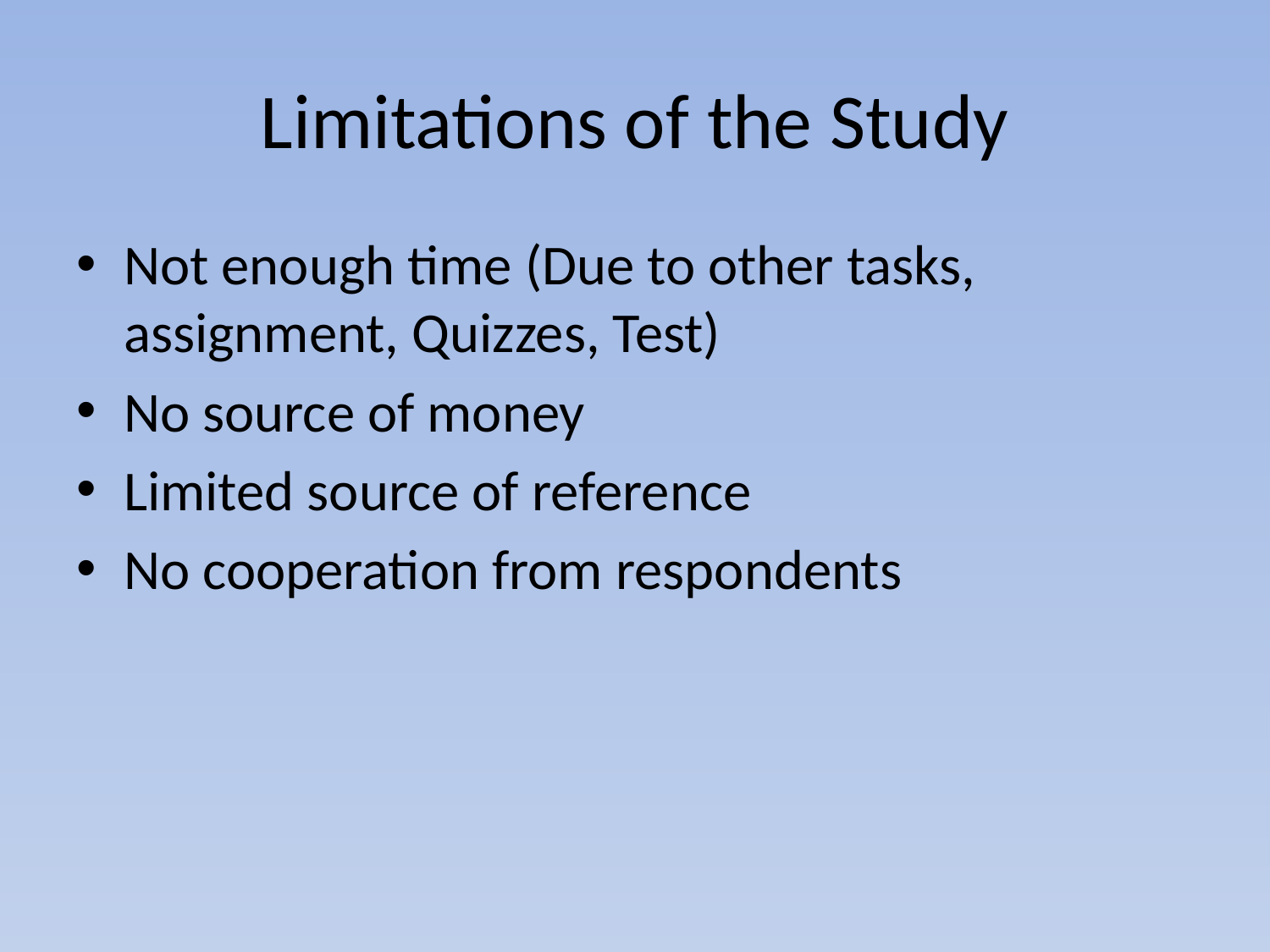

# Limitations of the Study
Not enough time (Due to other tasks, assignment, Quizzes, Test)
No source of money
Limited source of reference
No cooperation from respondents